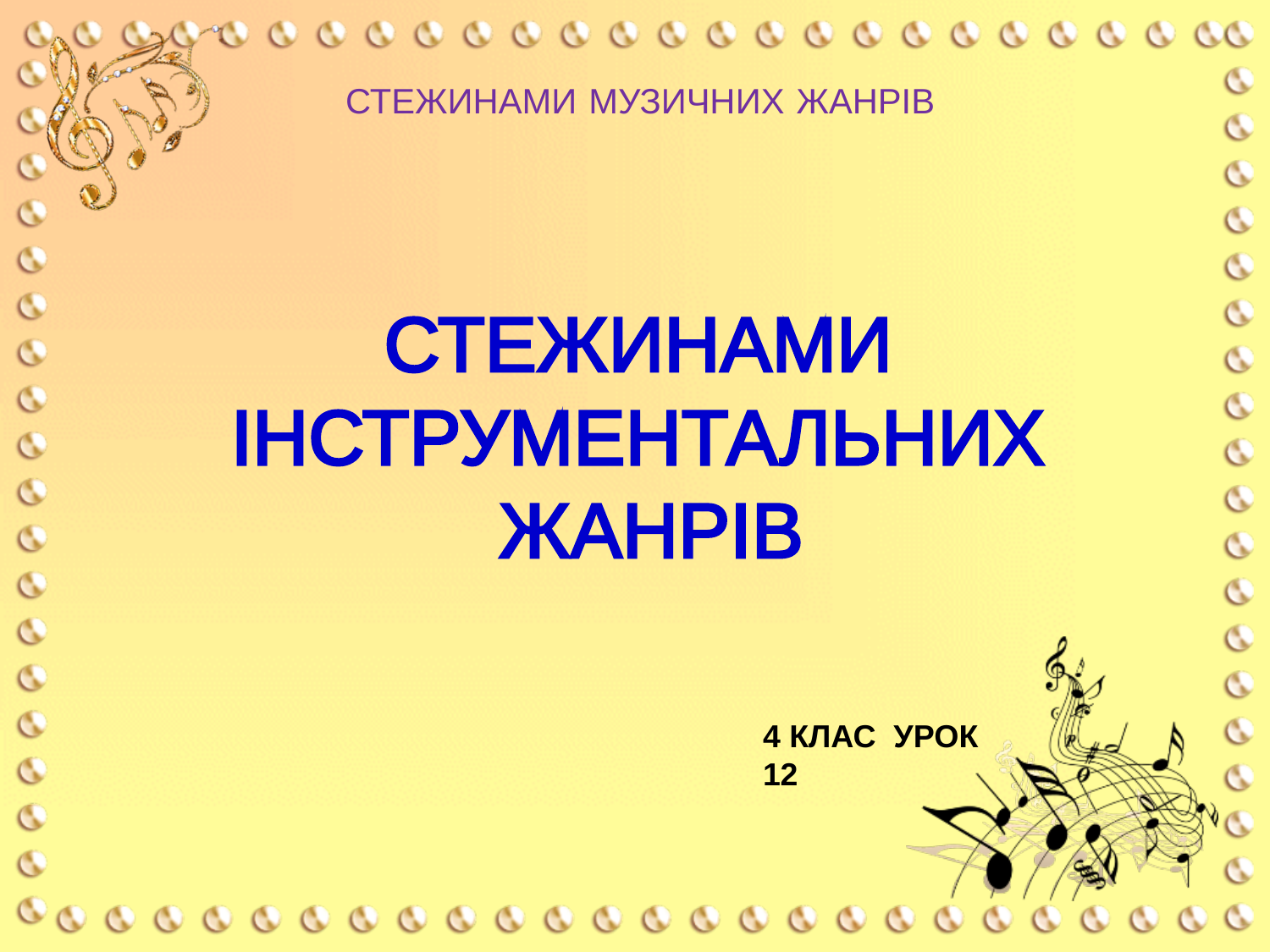

СТЕЖИНАМИ МУЗИЧНИХ ЖАНРІВ
СТЕЖИНАМИ  ІНСТРУМЕНТАЛЬНИХ  ЖАНРІВ

4 КЛАС  УРОК 12